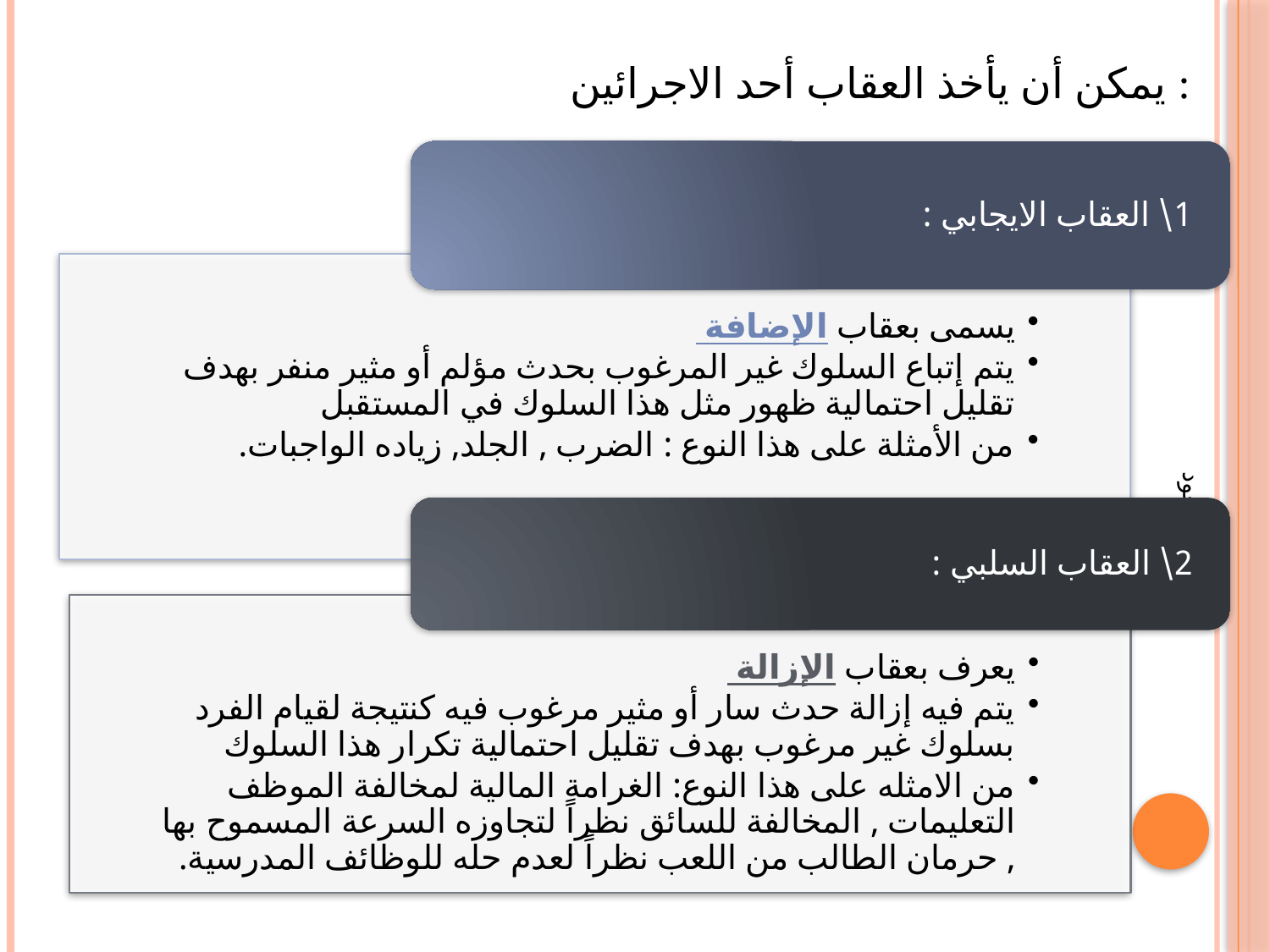

يمكن أن يأخذ العقاب أحد الاجرائين :

يسمى بعقاب الإضافة
يتم إتباع السلوك غير المرغوب بحدث مؤلم أو مثير منفر بهدف تقليل احتمالية ظهور مثل هذا السلوك في المستقبل
من الأمثلة على هذا النوع : الضرب , الجلد, زياده الواجبات.
1\ العقاب الايجابي :
يعرف بعقاب الإزالة
يتم فيه إزالة حدث سار أو مثير مرغوب فيه كنتيجة لقيام الفرد بسلوك غير مرغوب بهدف تقليل احتمالية تكرار هذا السلوك
من الامثله على هذا النوع: الغرامة المالية لمخالفة الموظف التعليمات , المخالفة للسائق نظراً لتجاوزه السرعة المسموح بها , حرمان الطالب من اللعب نظراً لعدم حله للوظائف المدرسية.
2\ العقاب السلبي :
انفال المسعود